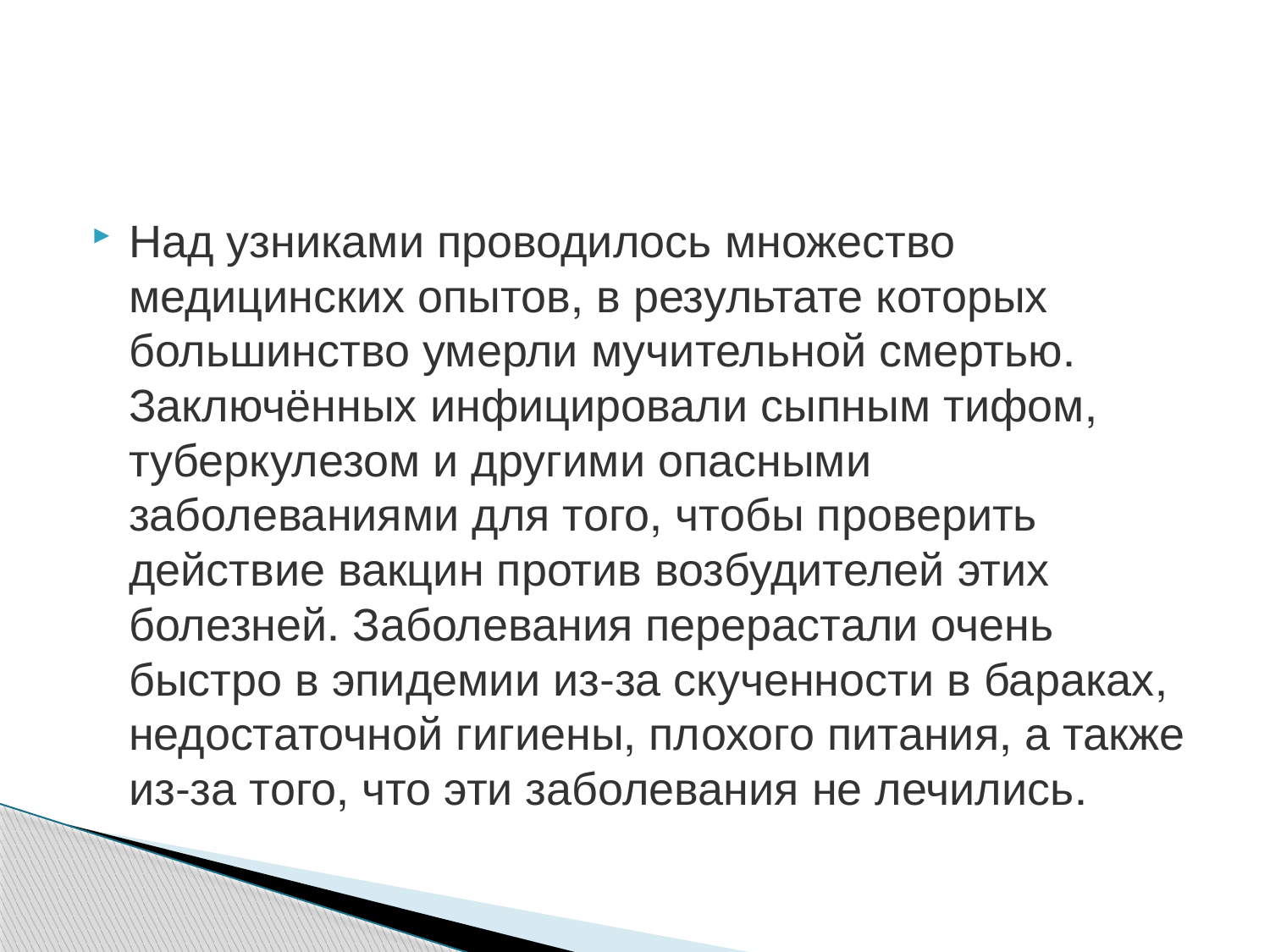

#
Над узниками проводилось множество медицинских опытов, в результате которых большинство умерли мучительной смертью. Заключённых инфицировали сыпным тифом, туберкулезом и другими опасными заболеваниями для того, чтобы проверить действие вакцин против возбудителей этих болезней. Заболевания перерастали очень быстро в эпидемии из-за скученности в бараках, недостаточной гигиены, плохого питания, а также из-за того, что эти заболевания не лечились.